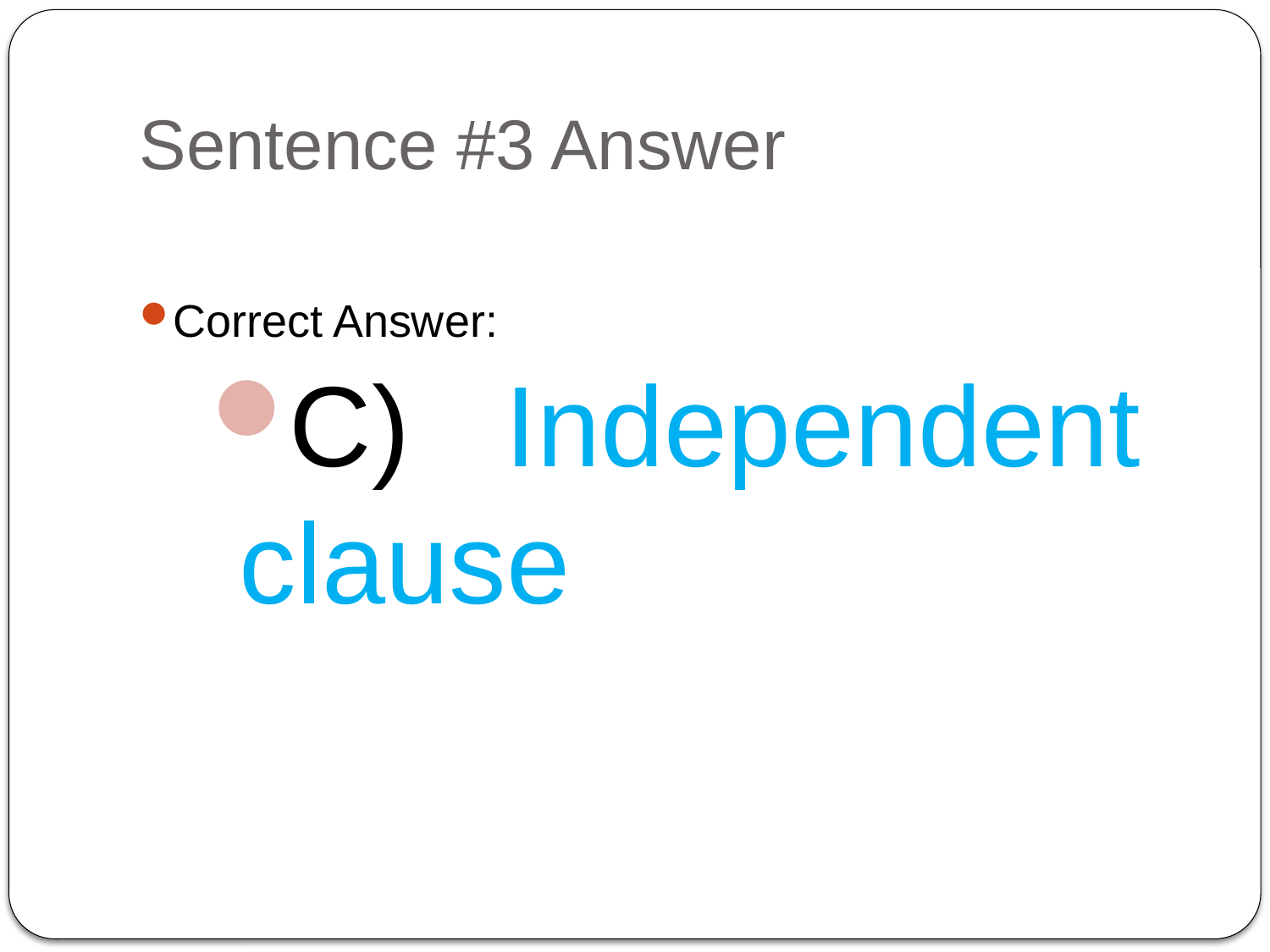

# Sentence #3 Answer
Correct Answer:
C)   Independent clause